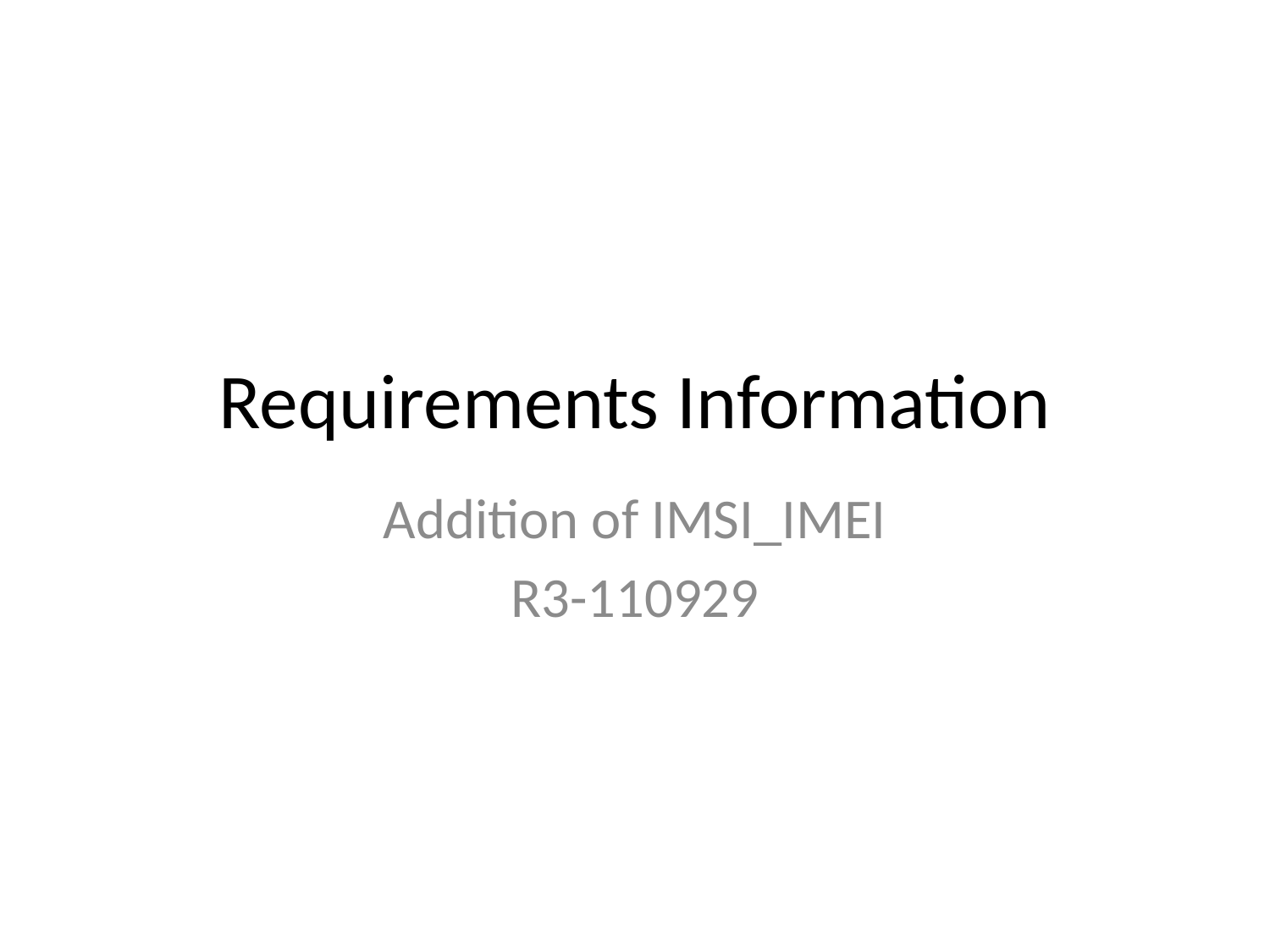

# Requirements Information
Addition of IMSI_IMEI
R3-110929